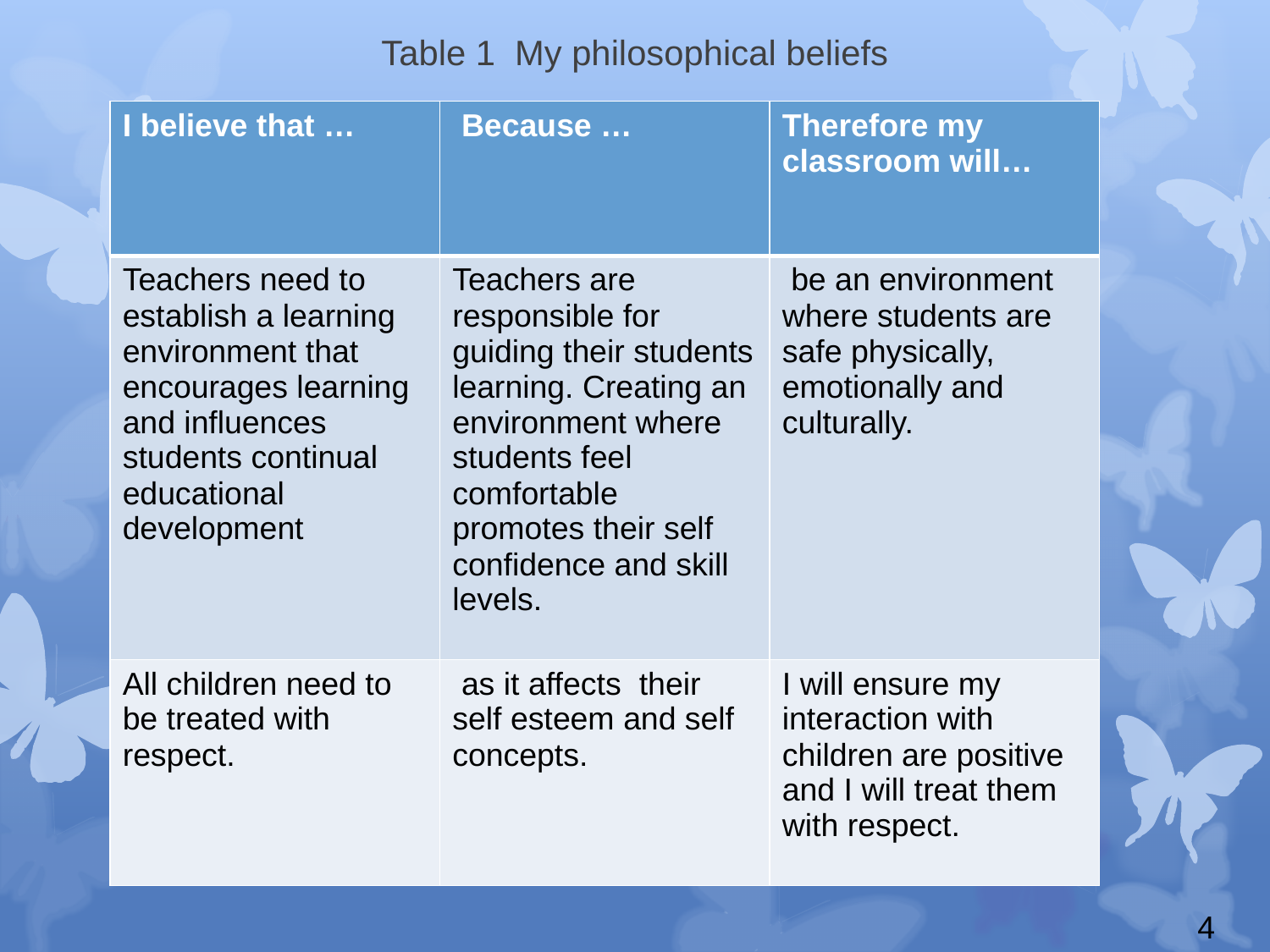

# Table 1  My philosophical beliefs
| I believe that … | Because … | Therefore my classroom will… |
| --- | --- | --- |
| Teachers need to establish a learning environment that encourages learning and influences students continual educational development | Teachers are responsible for guiding their students learning. Creating an environment where students feel comfortable promotes their self confidence and skill levels. | be an environment where students are safe physically, emotionally and culturally. |
| All children need to be treated with respect. | as it affects their self esteem and self concepts. | I will ensure my interaction with children are positive and I will treat them with respect. |
4